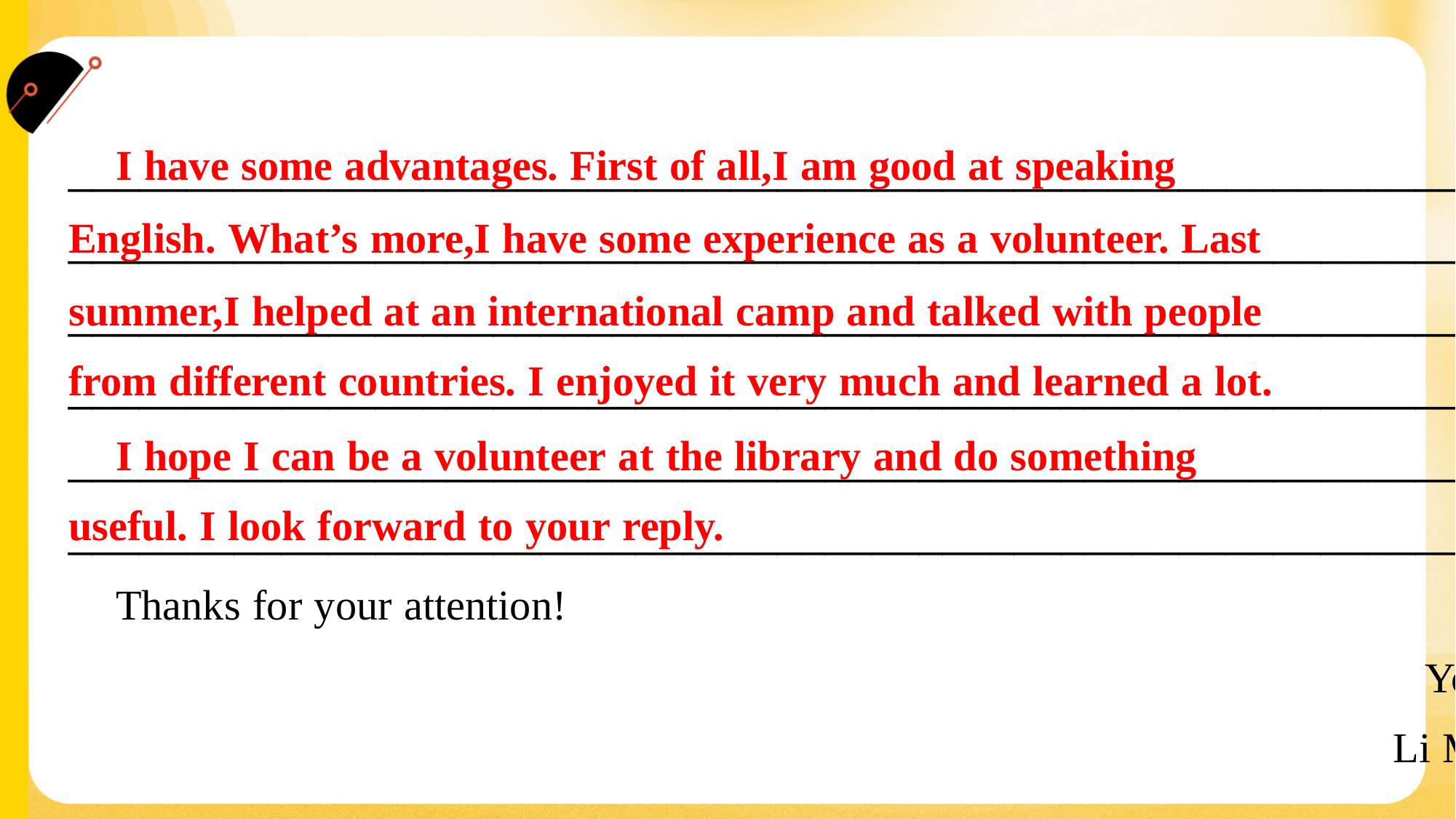

I have some advantages. First of all,I am good at speaking
English. What’s more,I have some experience as a volunteer. Last
summer,I helped at an international camp and talked with people
from different countries. I enjoyed it very much and learned a lot.
______________________________________________________________
______________________________________________________________
______________________________________________________________
______________________________________________________________
______________________________________________________________
______________________________________________________________
    Thanks for your attention!
Yours,
Li Ming
    I hope I can be a volunteer at the library and do something
useful. I look forward to your reply.